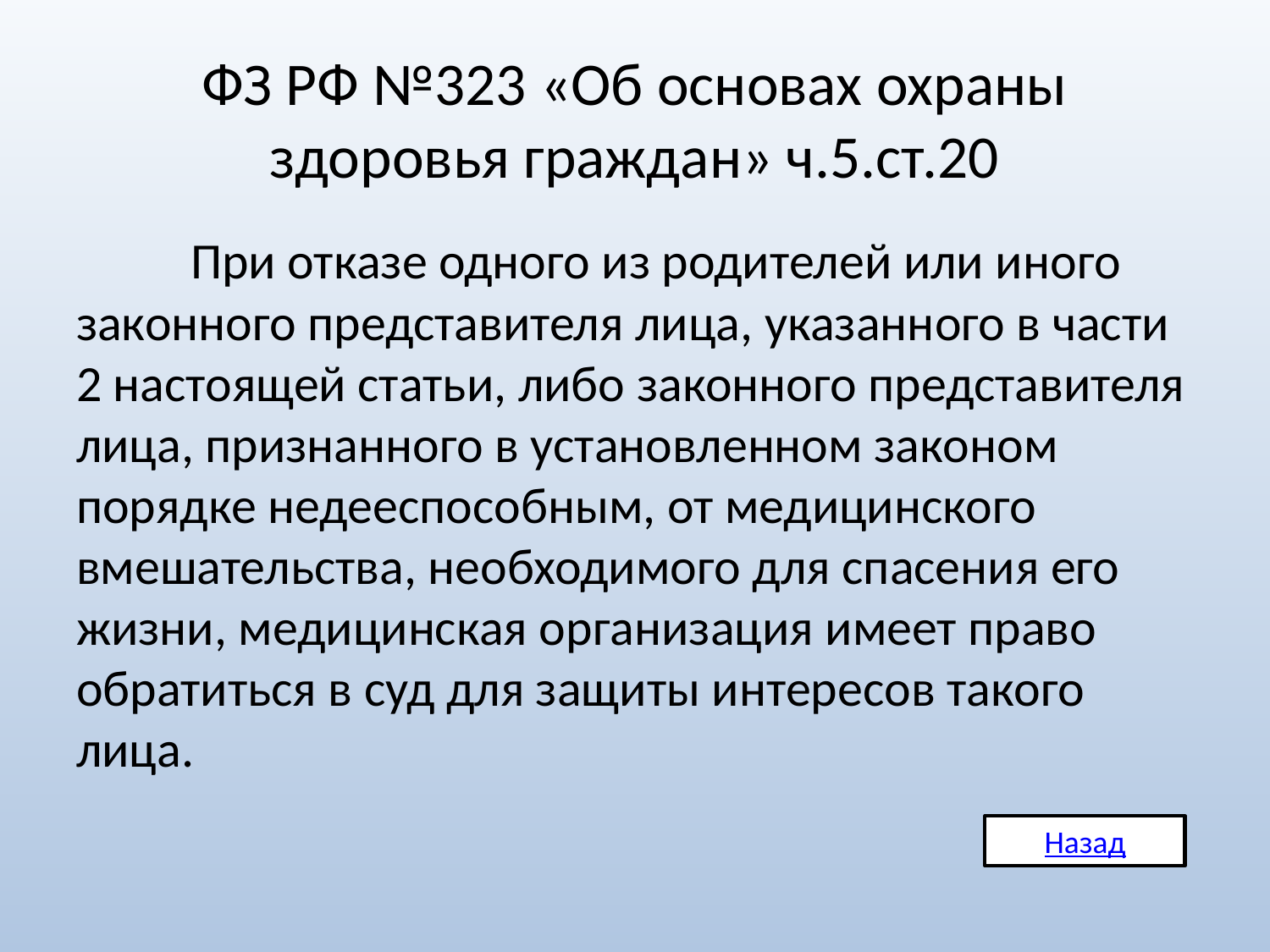

# ФЗ РФ №323 «Об основах охраны здоровья граждан» ч.5.ст.20
	При отказе одного из родителей или иного законного представителя лица, указанного в части 2 настоящей статьи, либо законного представителя лица, признанного в установленном законом порядке недееспособным, от медицинского вмешательства, необходимого для спасения его жизни, медицинская организация имеет право обратиться в суд для защиты интересов такого лица.
Назад